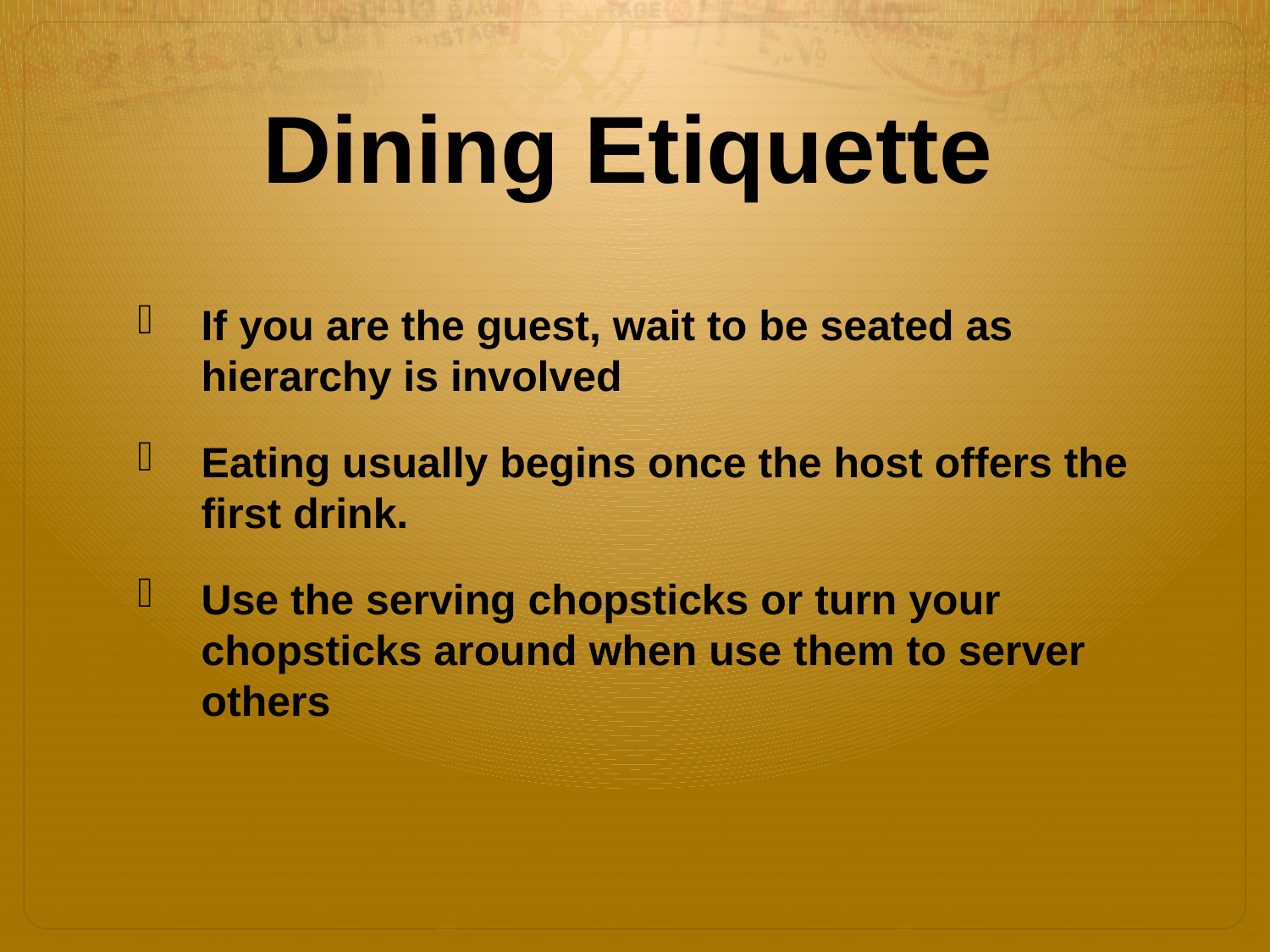

# Dining Etiquette

If you are the guest, wait to be seated as hierarchy is involved
Eating usually begins once the host offers the first drink.
Use the serving chopsticks or turn your chopsticks around when use them to server others